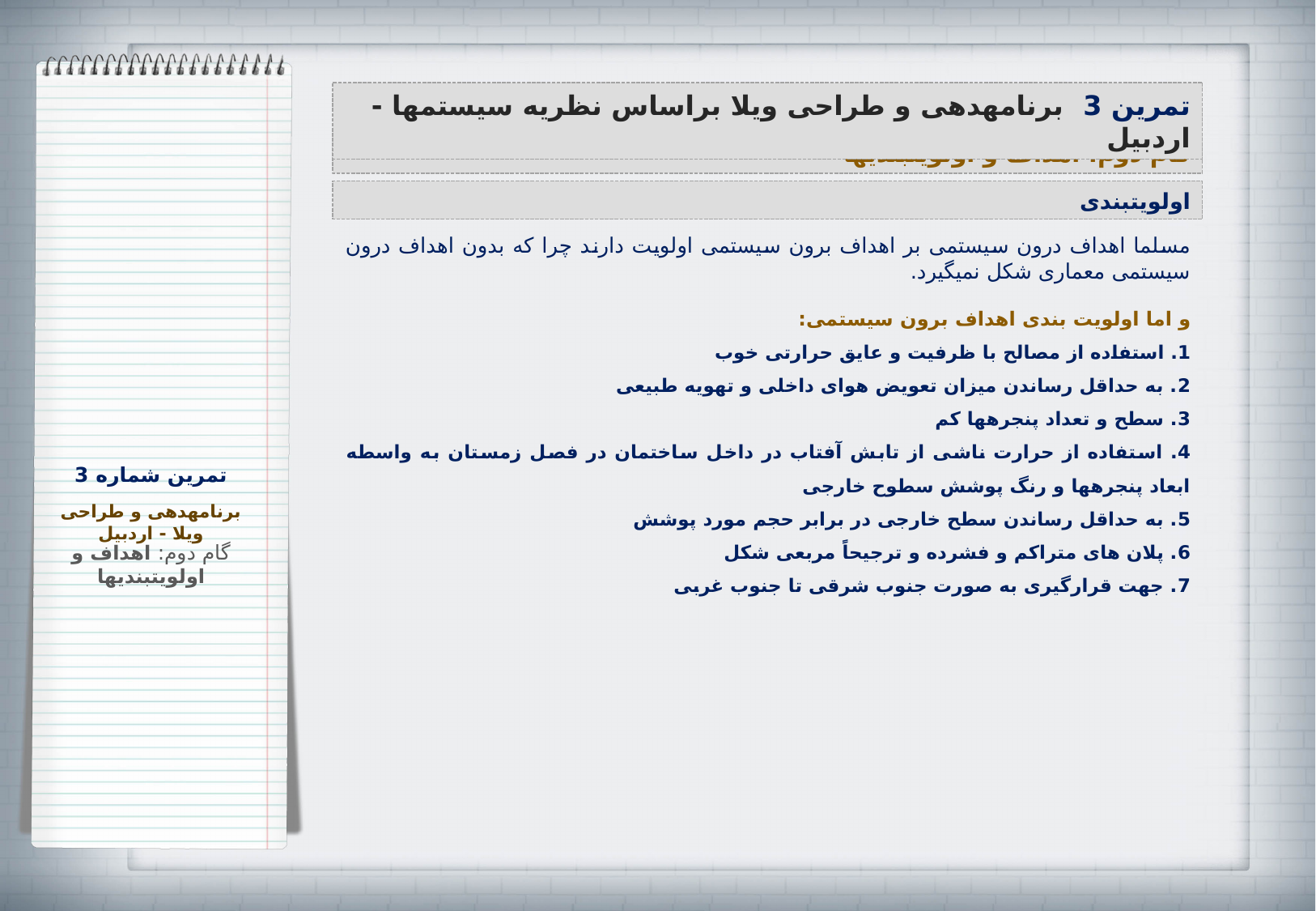

تمرین 3  برنامه‏دهی و طراحی ویلا براساس نظریه سیستم‏ها - اردبیل
گام دوم: اهداف و اولویت‏بندی‏ها
اولویت‏بندی
مسلما اهداف درون سیستمی بر اهداف برون سیستمی اولویت دارند چرا که بدون اهداف درون سیستمی معماری شکل نمی‏گیرد.

و اما اولویت بندی اهداف برون سیستمی:
1. استفاده از مصالح با ظرفیت و عایق حرارتی خوب
2. به حداقل رساندن میزان تعویض هوای داخلی و تهویه طبیعی
3. سطح و تعداد پنجره‏ها کم
4. استفاده از حرارت ناشی از تابش آفتاب در داخل ساختمان در فصل زمستان به واسطه ابعاد پنجره‏ها و رنگ پوشش سطوح خارجی
5. به حداقل رساندن سطح خارجی در برابر حجم مورد پوشش
6. پلان های متراکم و فشرده و ترجیحاً مربعی شکل
7. جهت قرارگیری به صورت جنوب شرقی تا جنوب غربی
تمرین شماره 3
برنامه‏دهی و طراحی ویلا - اردبیل
گام دوم: اهداف و اولویت‏بندی‏ها